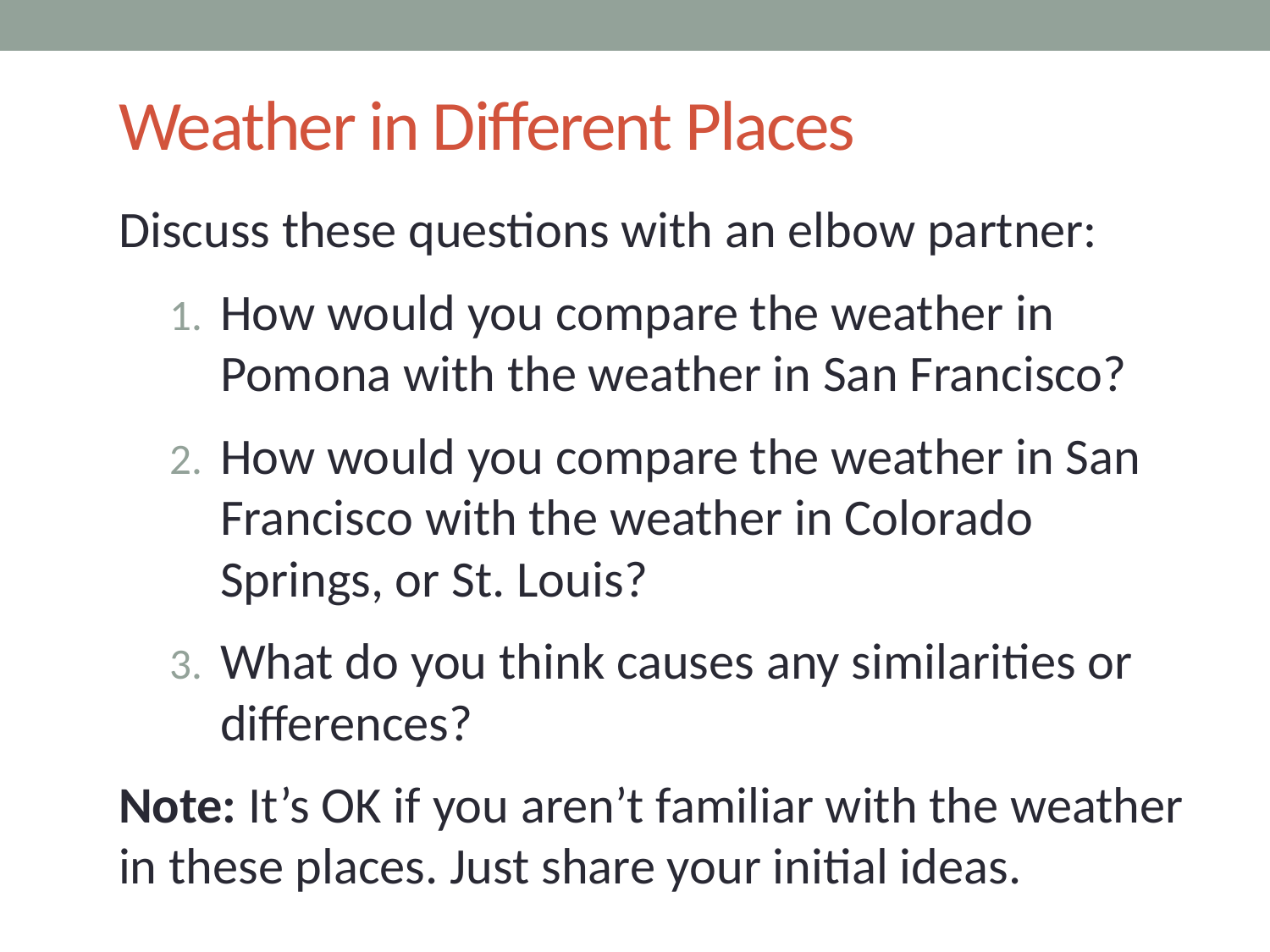

# Weather in Different Places
Discuss these questions with an elbow partner:
How would you compare the weather in Pomona with the weather in San Francisco?
How would you compare the weather in San Francisco with the weather in Colorado Springs, or St. Louis?
What do you think causes any similarities or differences?
Note: It’s OK if you aren’t familiar with the weather in these places. Just share your initial ideas.